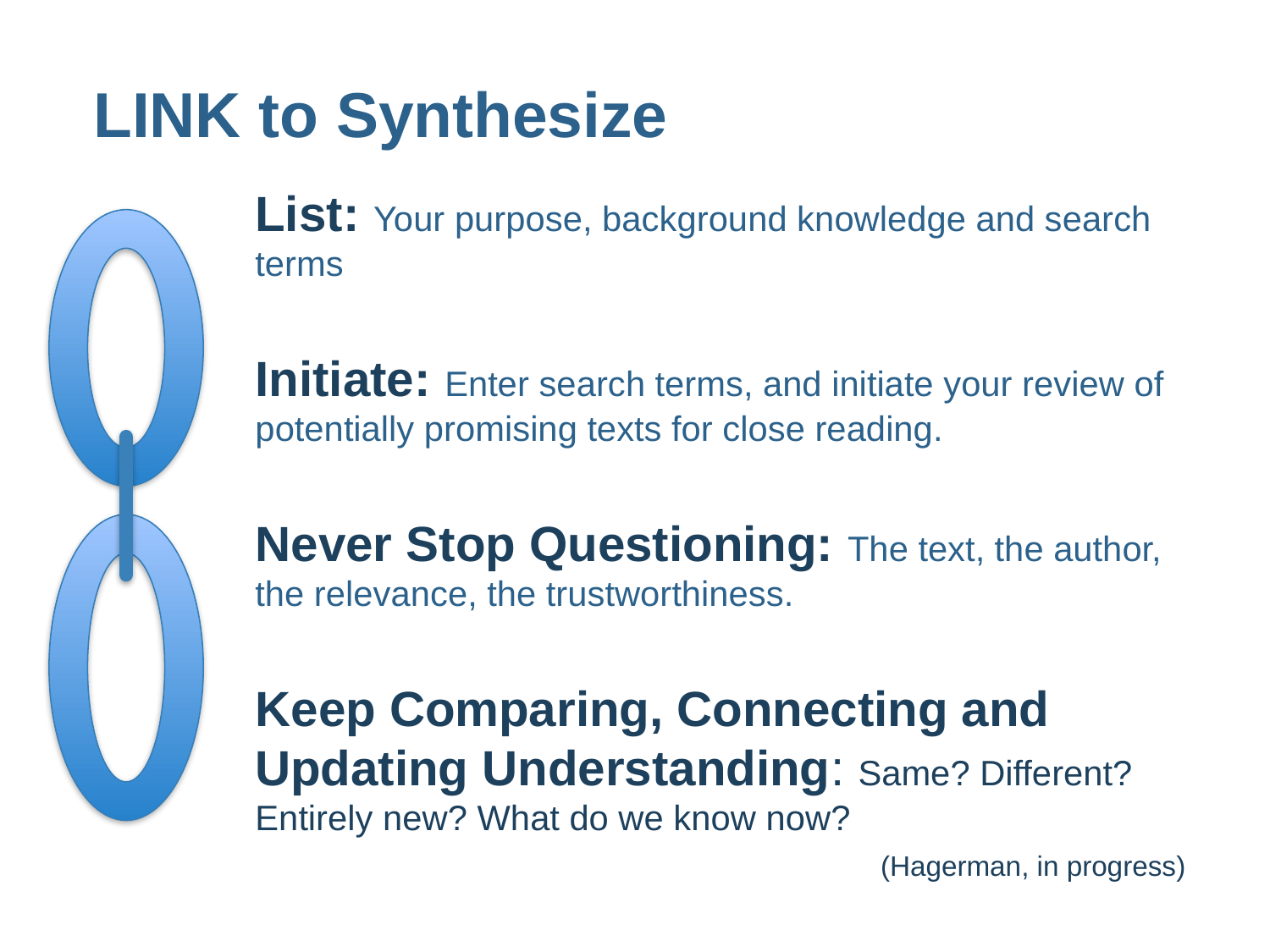

# LINK to Synthesize
List: Your purpose, background knowledge and search terms

Initiate: Enter search terms, and initiate your review of potentially promising texts for close reading.

Never Stop Questioning: The text, the author, the relevance, the trustworthiness.

Keep Comparing, Connecting and Updating Understanding: Same? Different? Entirely new? What do we know now?
(Hagerman, in progress)